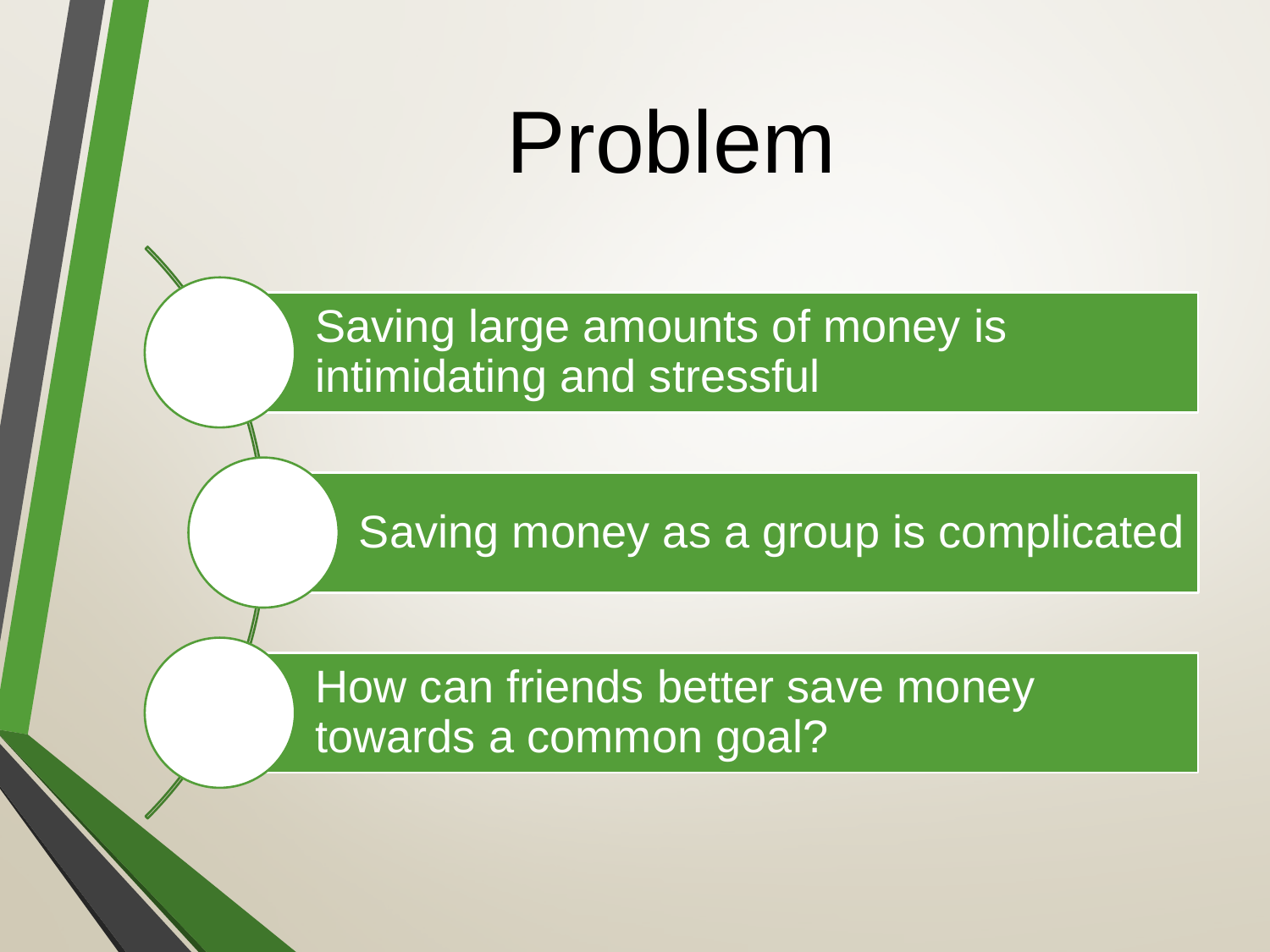

# Problem
Saving large amounts of money is intimidating and stressful
Saving money as a group is complicated
How can friends better save money towards a common goal?